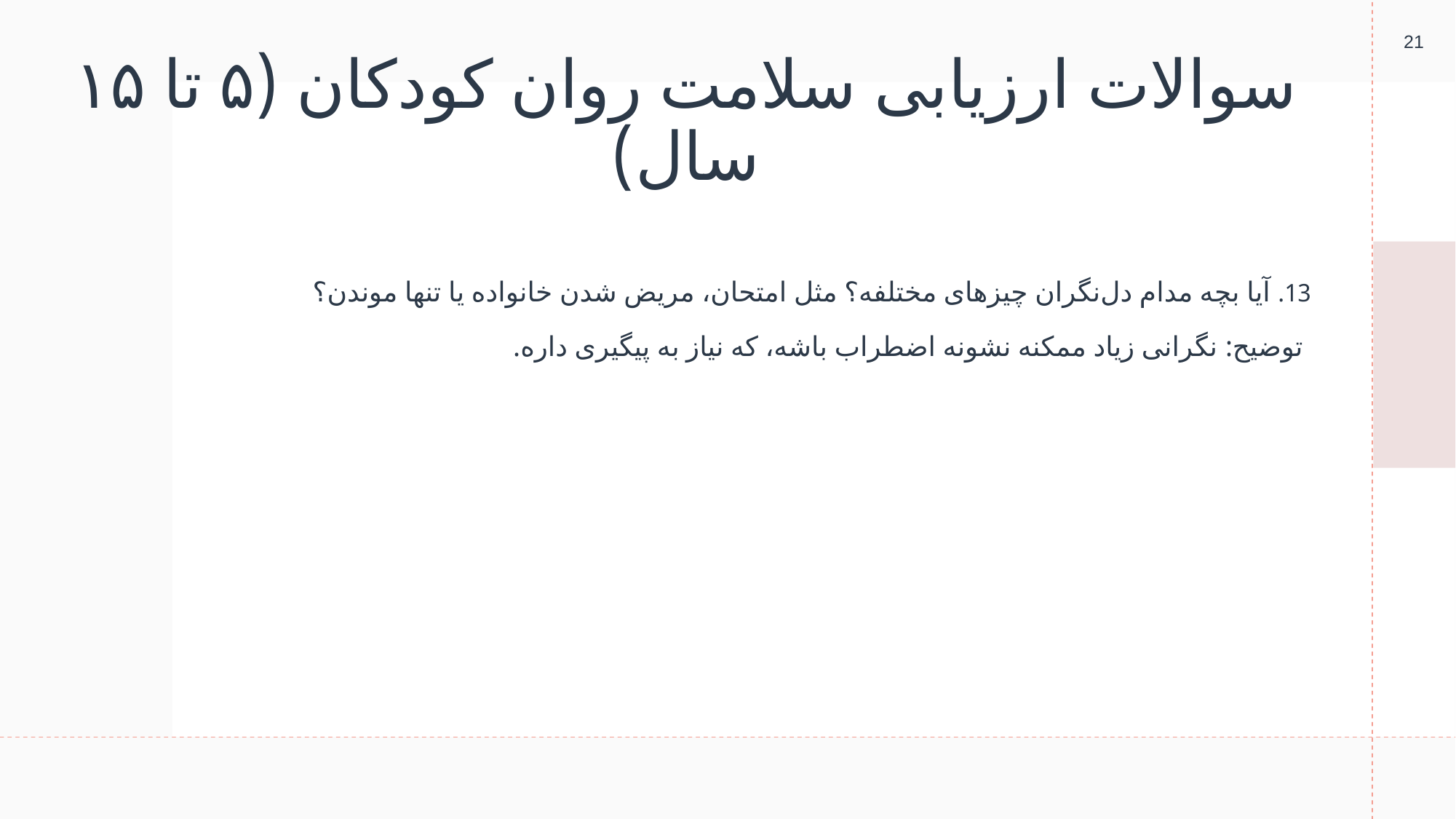

21
# سوالات ارزیابی سلامت روان کودکان (۵ تا ۱۵ سال)
13. آیا بچه مدام دل‌نگران چیزهای مختلفه؟ مثل امتحان، مریض شدن خانواده یا تنها موندن؟
 توضیح: نگرانی زیاد ممکنه نشونه اضطراب باشه، که نیاز به پیگیری داره.